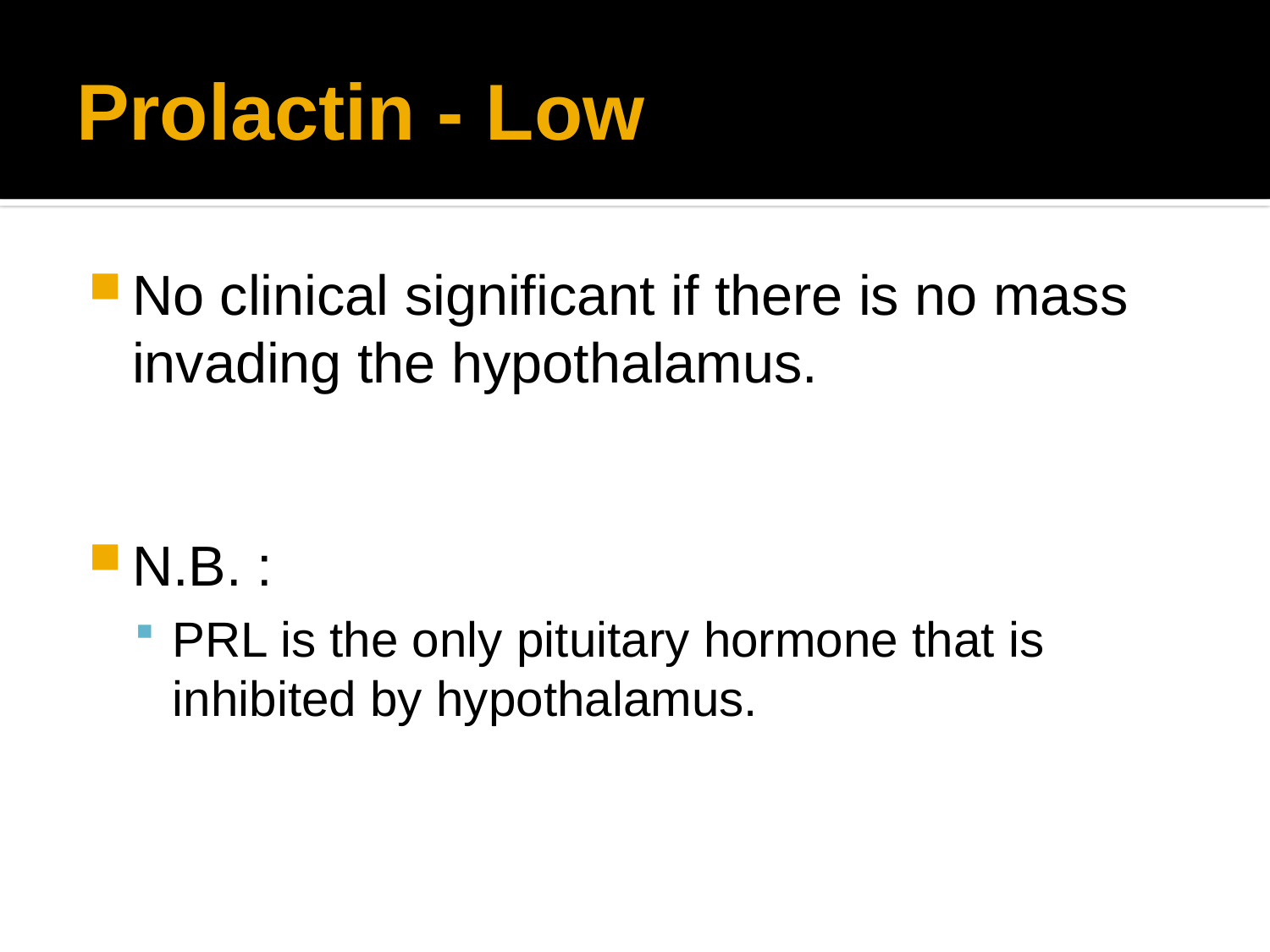

# Prolactin - Low
No clinical significant if there is no mass invading the hypothalamus.

N.B. :
PRL is the only pituitary hormone that is inhibited by hypothalamus.